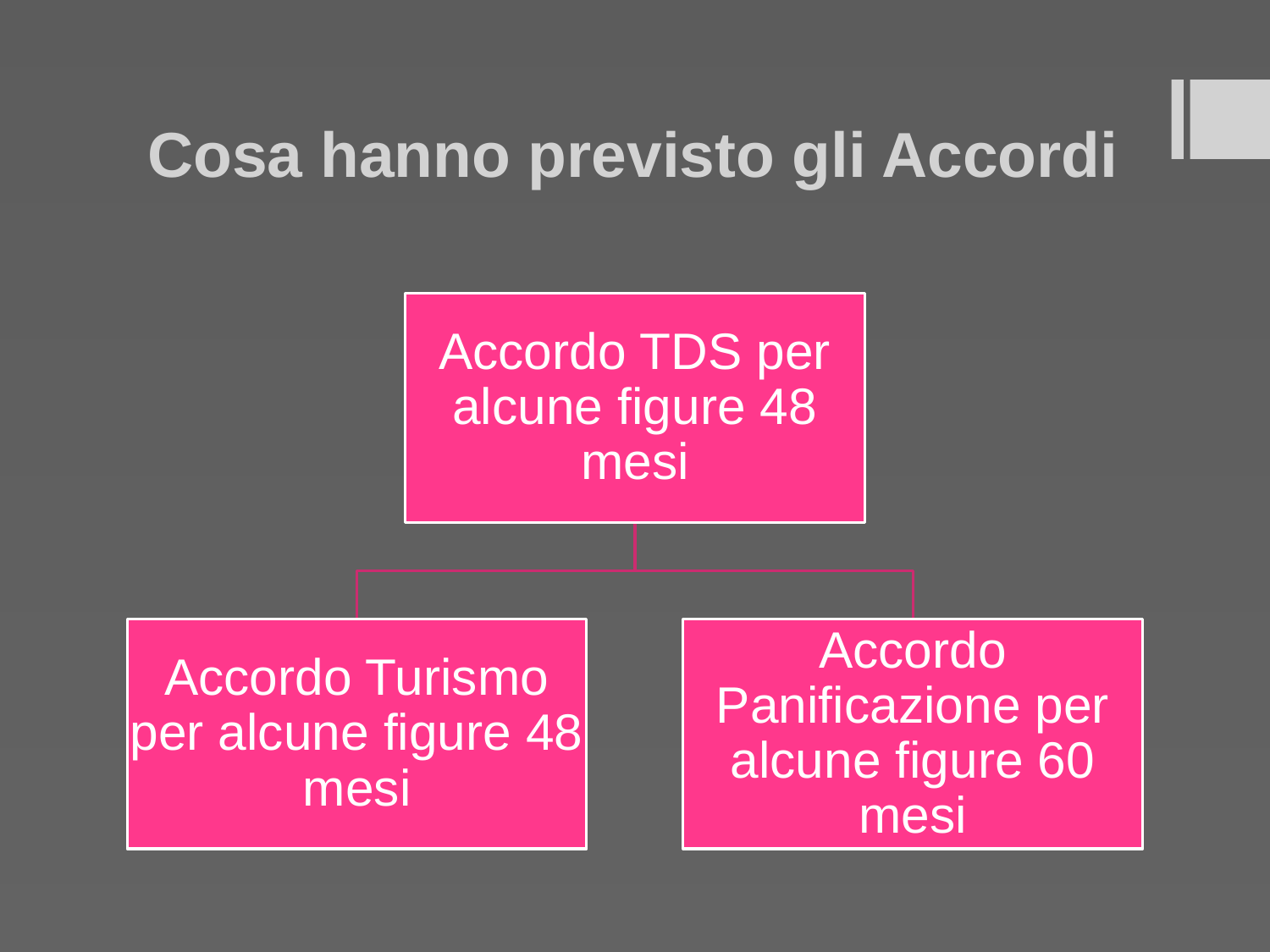

# Cosa hanno previsto gli Accordi
Accordo TDS per alcune figure 48 mesi
Accordo Turismo per alcune figure 48 mesi
Accordo Panificazione per alcune figure 60 mesi